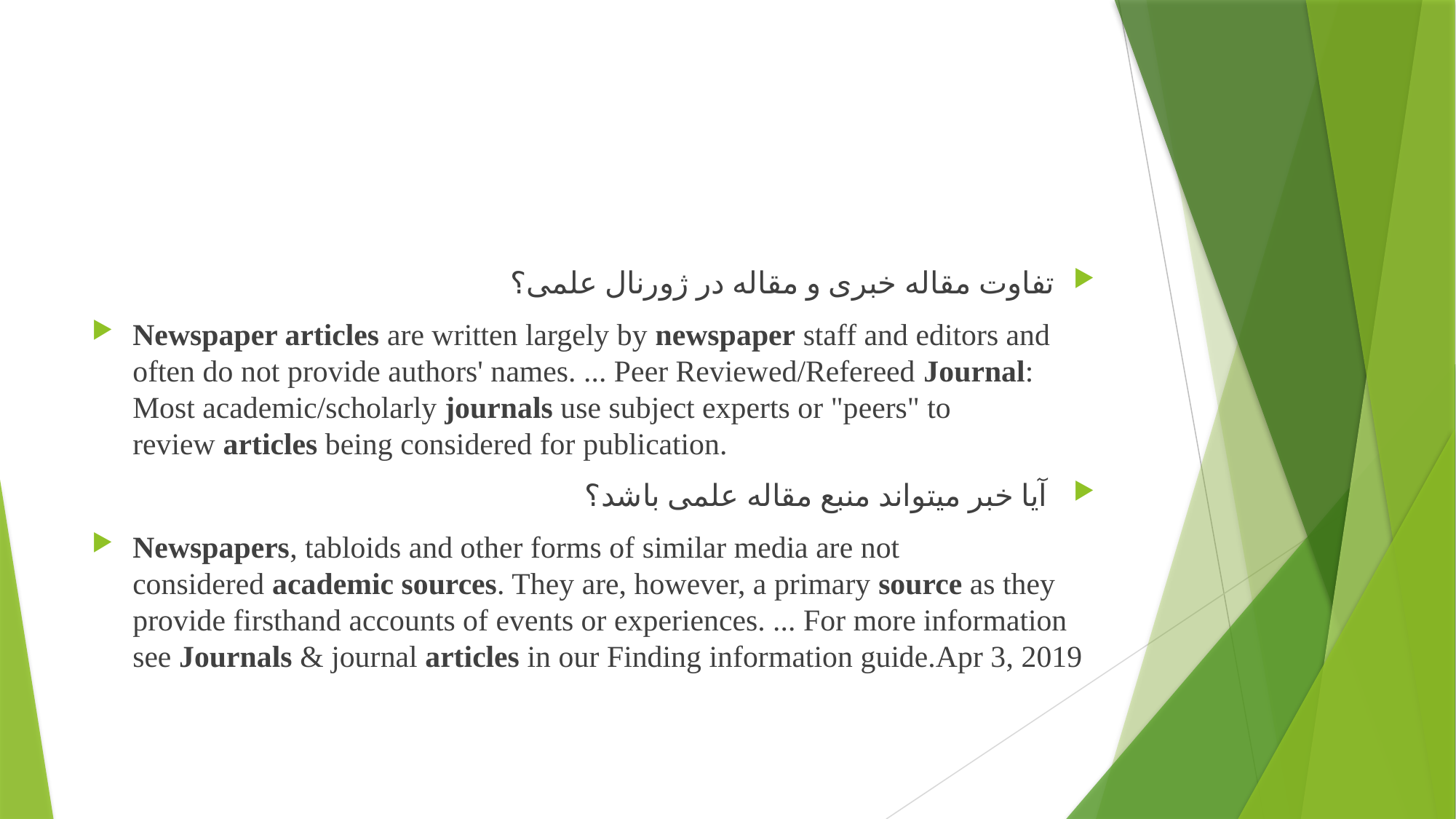

#
تفاوت مقاله خبری و مقاله در ژورنال علمی؟
Newspaper articles are written largely by newspaper staff and editors and often do not provide authors' names. ... Peer Reviewed/Refereed Journal: Most academic/scholarly journals use subject experts or "peers" to review articles being considered for publication.
 آیا خبر میتواند منبع مقاله علمی باشد؟
Newspapers, tabloids and other forms of similar media are not considered academic sources. They are, however, a primary source as they provide firsthand accounts of events or experiences. ... For more information see Journals & journal articles in our Finding information guide.Apr 3, 2019